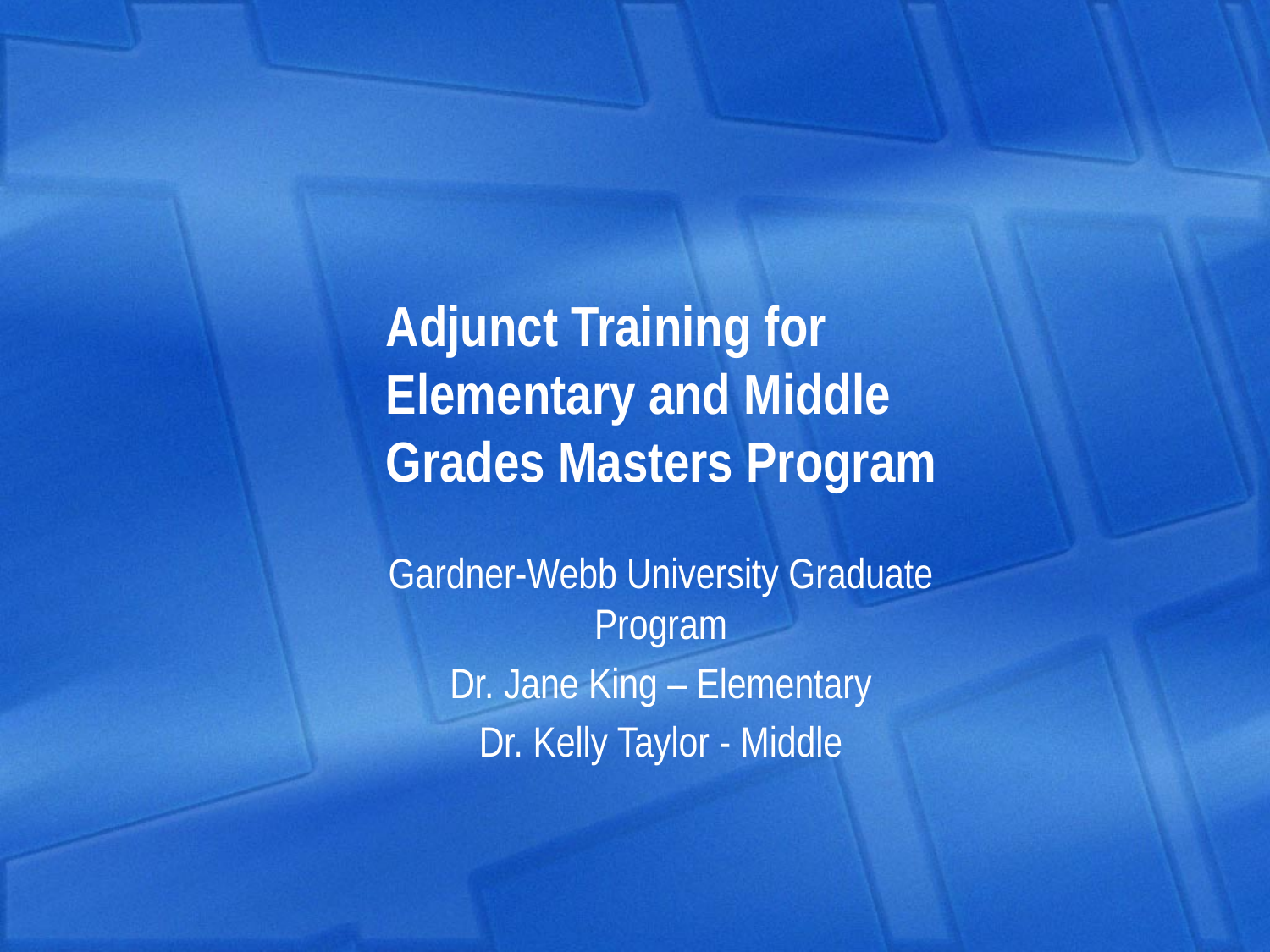

# Adjunct Training for Elementary and Middle Grades Masters Program
Gardner-Webb University Graduate Program
Dr. Jane King – Elementary
Dr. Kelly Taylor - Middle